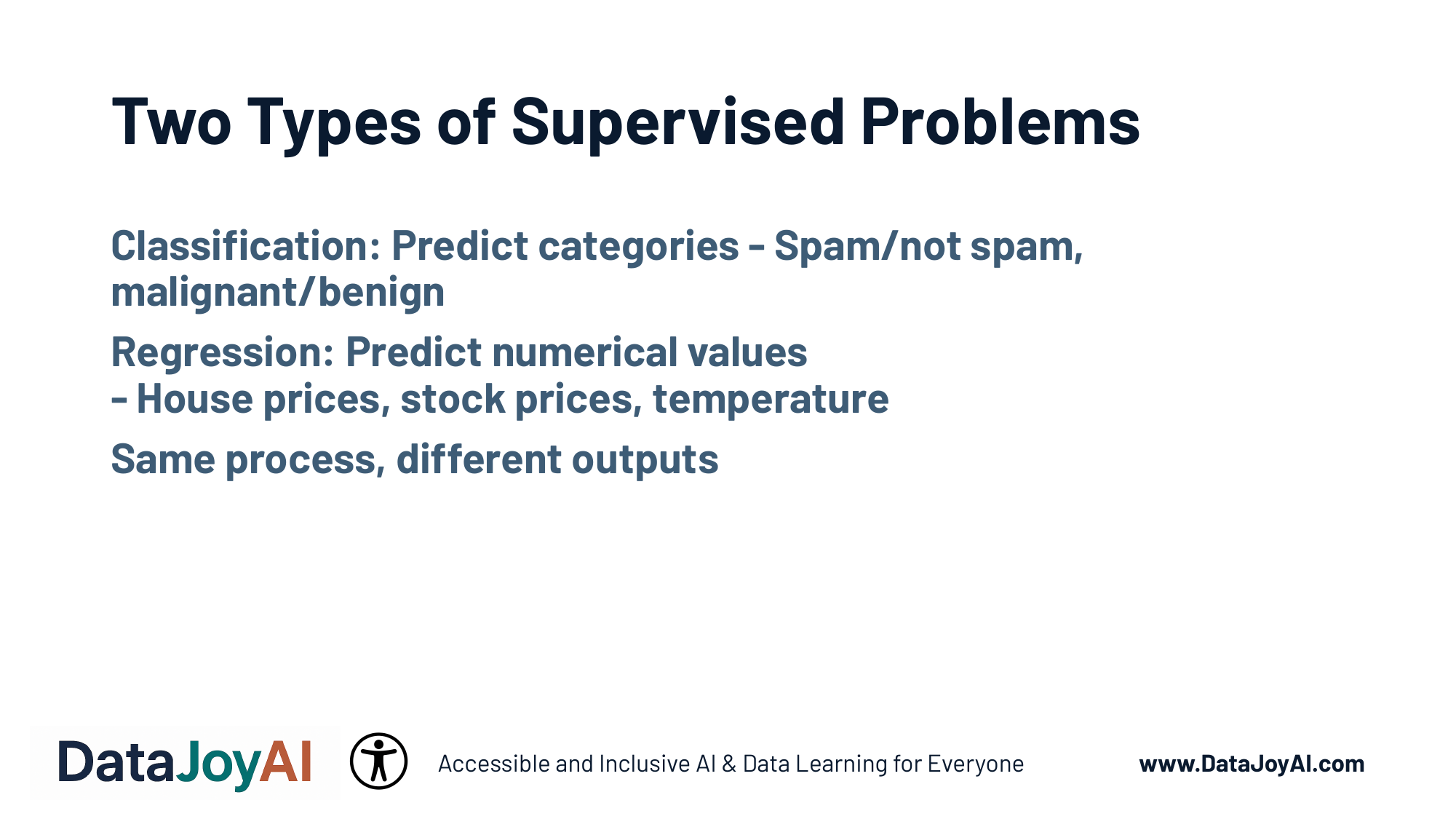

# Two Types of Supervised Problems
Classification: Predict categories - Spam/not spam, malignant/benign
Regression: Predict numerical values
- House prices, stock prices, temperature
Same process, different outputs